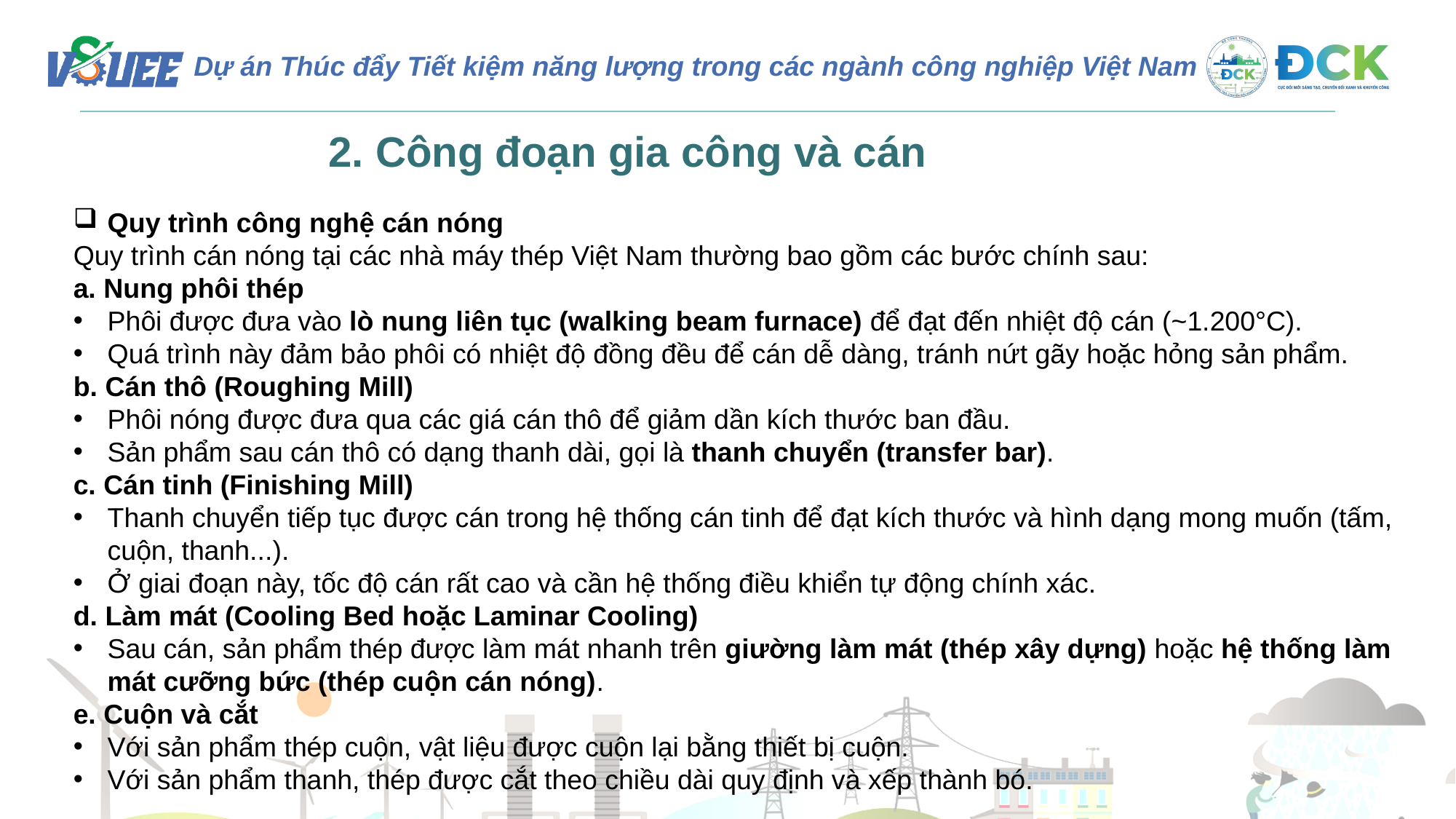

2. Công đoạn gia công và cán
Quy trình công nghệ cán nóng
Quy trình cán nóng tại các nhà máy thép Việt Nam thường bao gồm các bước chính sau:
a. Nung phôi thép
Phôi được đưa vào lò nung liên tục (walking beam furnace) để đạt đến nhiệt độ cán (~1.200°C).
Quá trình này đảm bảo phôi có nhiệt độ đồng đều để cán dễ dàng, tránh nứt gãy hoặc hỏng sản phẩm.
b. Cán thô (Roughing Mill)
Phôi nóng được đưa qua các giá cán thô để giảm dần kích thước ban đầu.
Sản phẩm sau cán thô có dạng thanh dài, gọi là thanh chuyển (transfer bar).
c. Cán tinh (Finishing Mill)
Thanh chuyển tiếp tục được cán trong hệ thống cán tinh để đạt kích thước và hình dạng mong muốn (tấm, cuộn, thanh...).
Ở giai đoạn này, tốc độ cán rất cao và cần hệ thống điều khiển tự động chính xác.
d. Làm mát (Cooling Bed hoặc Laminar Cooling)
Sau cán, sản phẩm thép được làm mát nhanh trên giường làm mát (thép xây dựng) hoặc hệ thống làm mát cưỡng bức (thép cuộn cán nóng).
e. Cuộn và cắt
Với sản phẩm thép cuộn, vật liệu được cuộn lại bằng thiết bị cuộn.
Với sản phẩm thanh, thép được cắt theo chiều dài quy định và xếp thành bó.